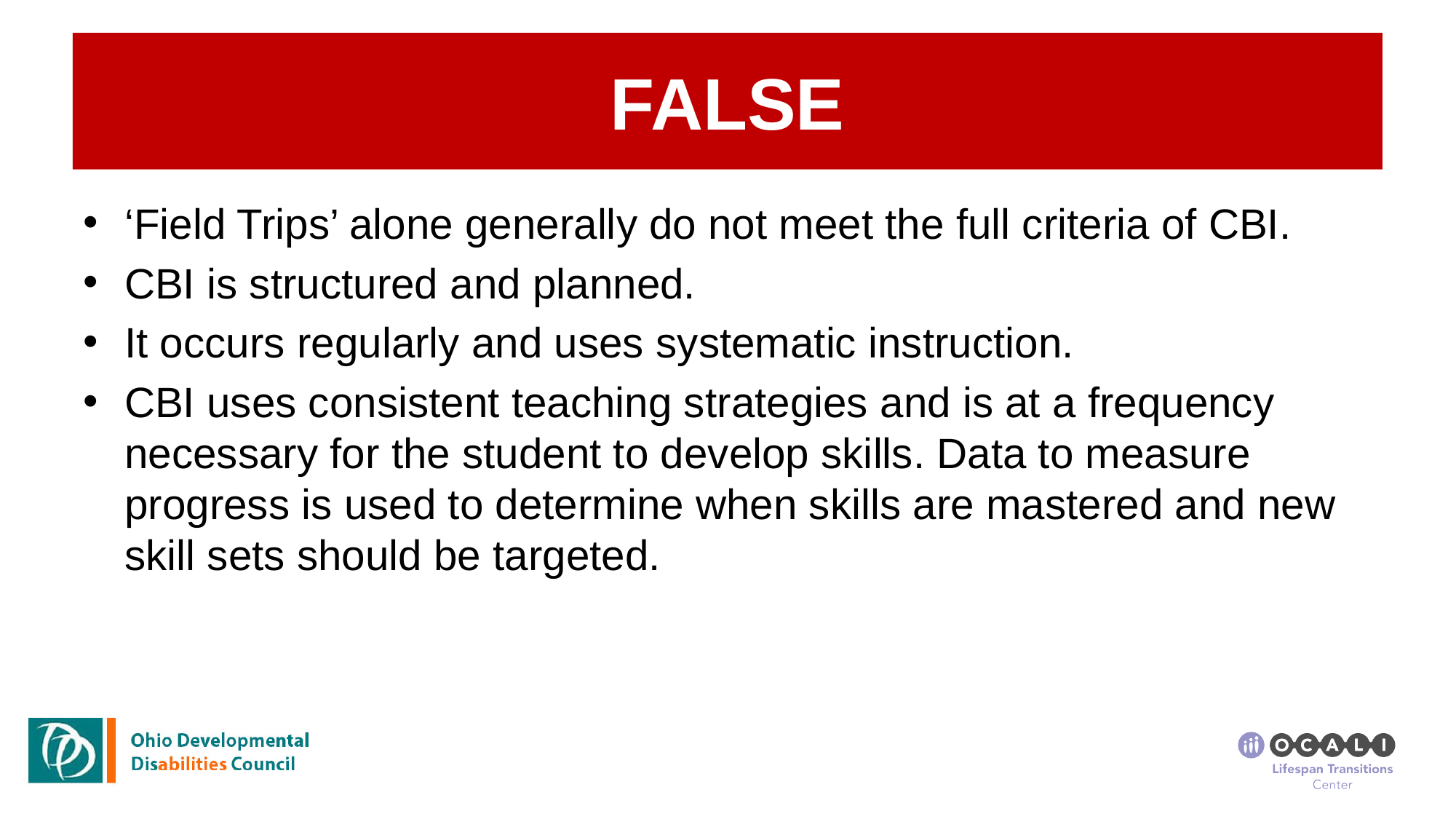

# FALSE
‘Field Trips’ alone generally do not meet the full criteria of CBI.
CBI is structured and planned.
It occurs regularly and uses systematic instruction.
CBI uses consistent teaching strategies and is at a frequency necessary for the student to develop skills. Data to measure progress is used to determine when skills are mastered and new skill sets should be targeted.